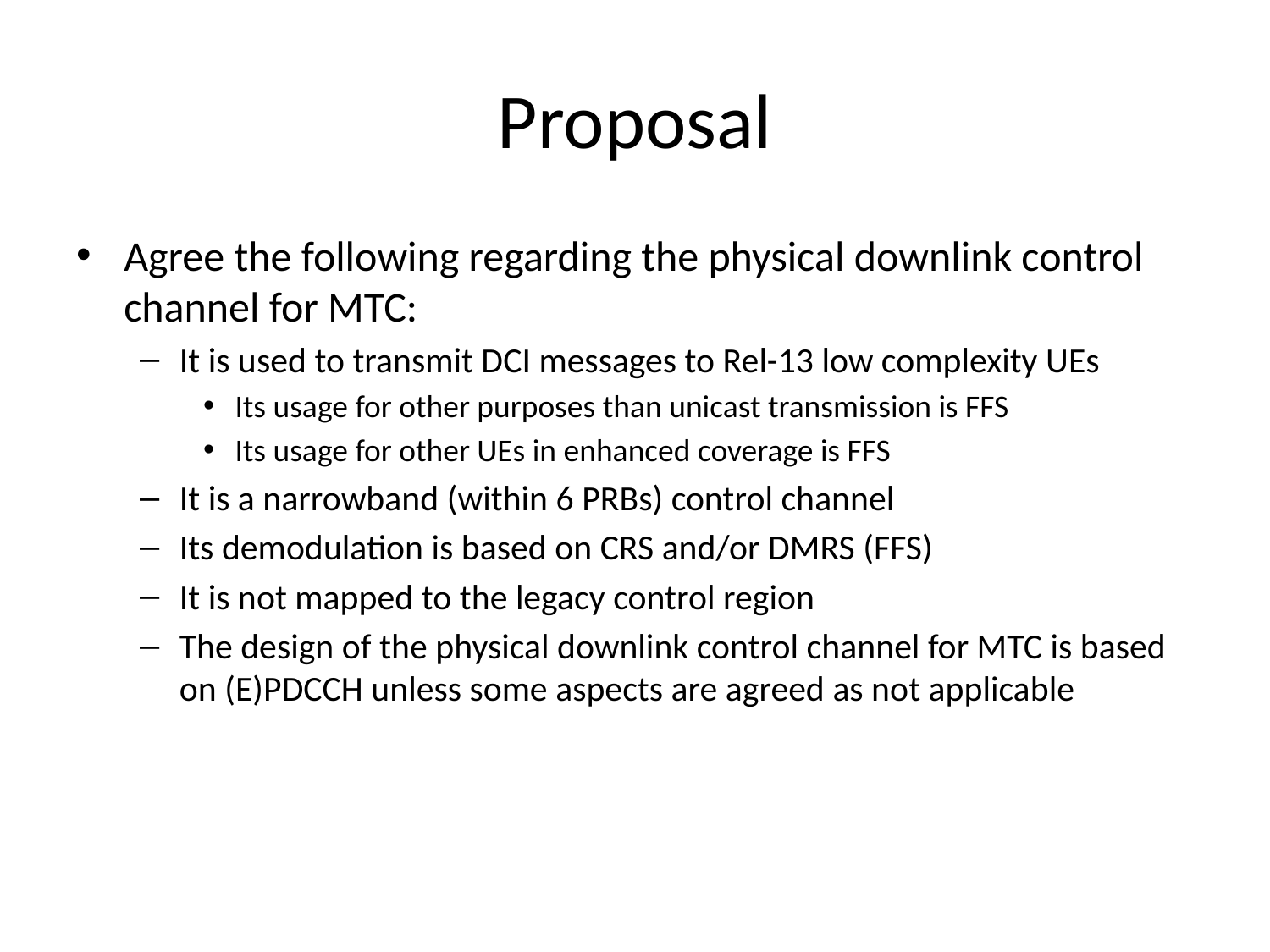

# Proposal
Agree the following regarding the physical downlink control channel for MTC:
It is used to transmit DCI messages to Rel-13 low complexity UEs
Its usage for other purposes than unicast transmission is FFS
Its usage for other UEs in enhanced coverage is FFS
It is a narrowband (within 6 PRBs) control channel
Its demodulation is based on CRS and/or DMRS (FFS)
It is not mapped to the legacy control region
The design of the physical downlink control channel for MTC is based on (E)PDCCH unless some aspects are agreed as not applicable